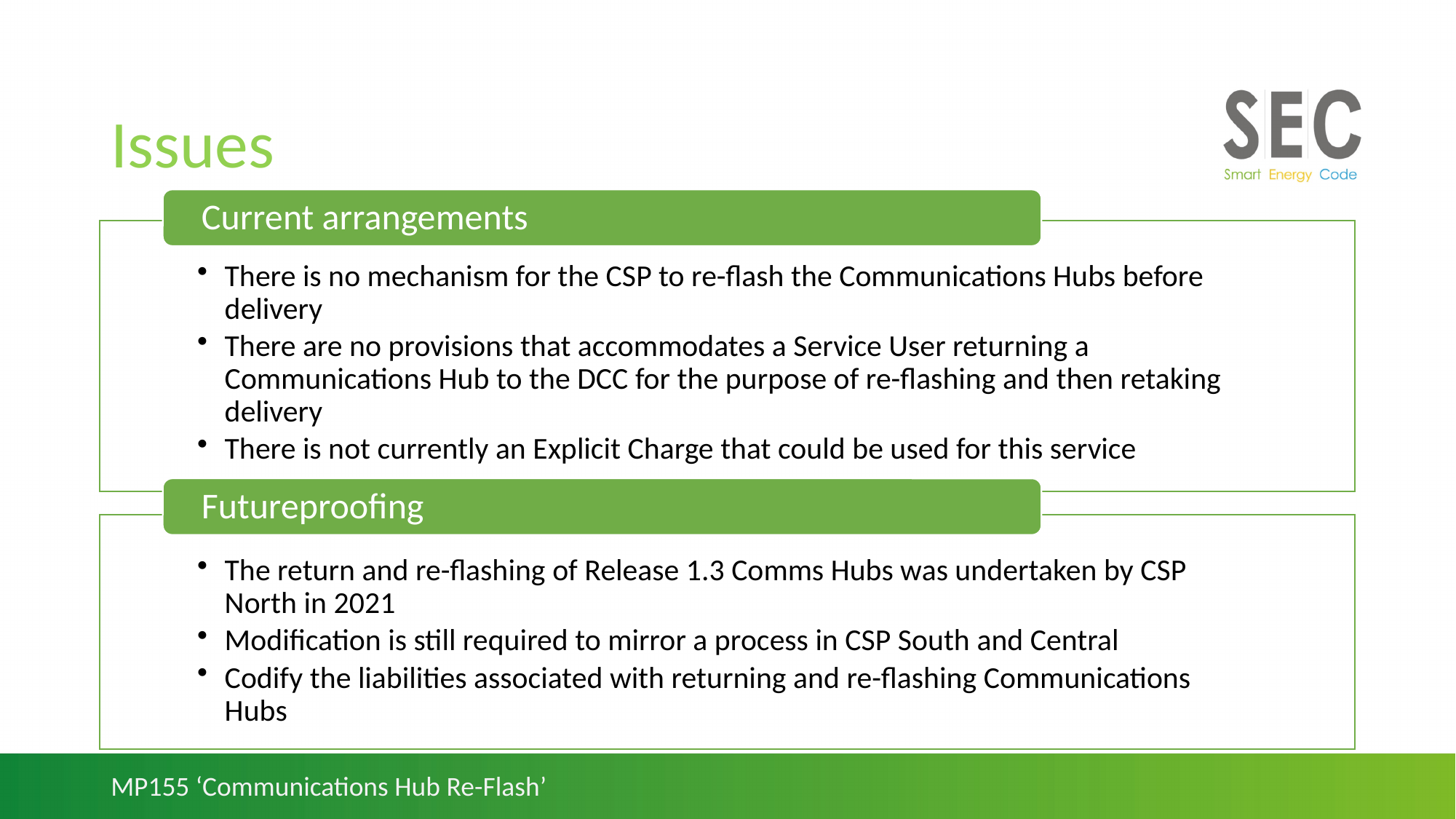

# Issues
There is no mechanism for the CSP to re-flash the Communications Hubs before delivery
There are no provisions that accommodates a Service User returning a Communications Hub to the DCC for the purpose of re-flashing and then retaking delivery
There is not currently an Explicit Charge that could be used for this service
Current arrangements
The return and re-flashing of Release 1.3 Comms Hubs was undertaken by CSP North in 2021
Modification is still required to mirror a process in CSP South and Central
Codify the liabilities associated with returning and re-flashing Communications Hubs
Futureproofing
MP155 ‘Communications Hub Re-Flash’